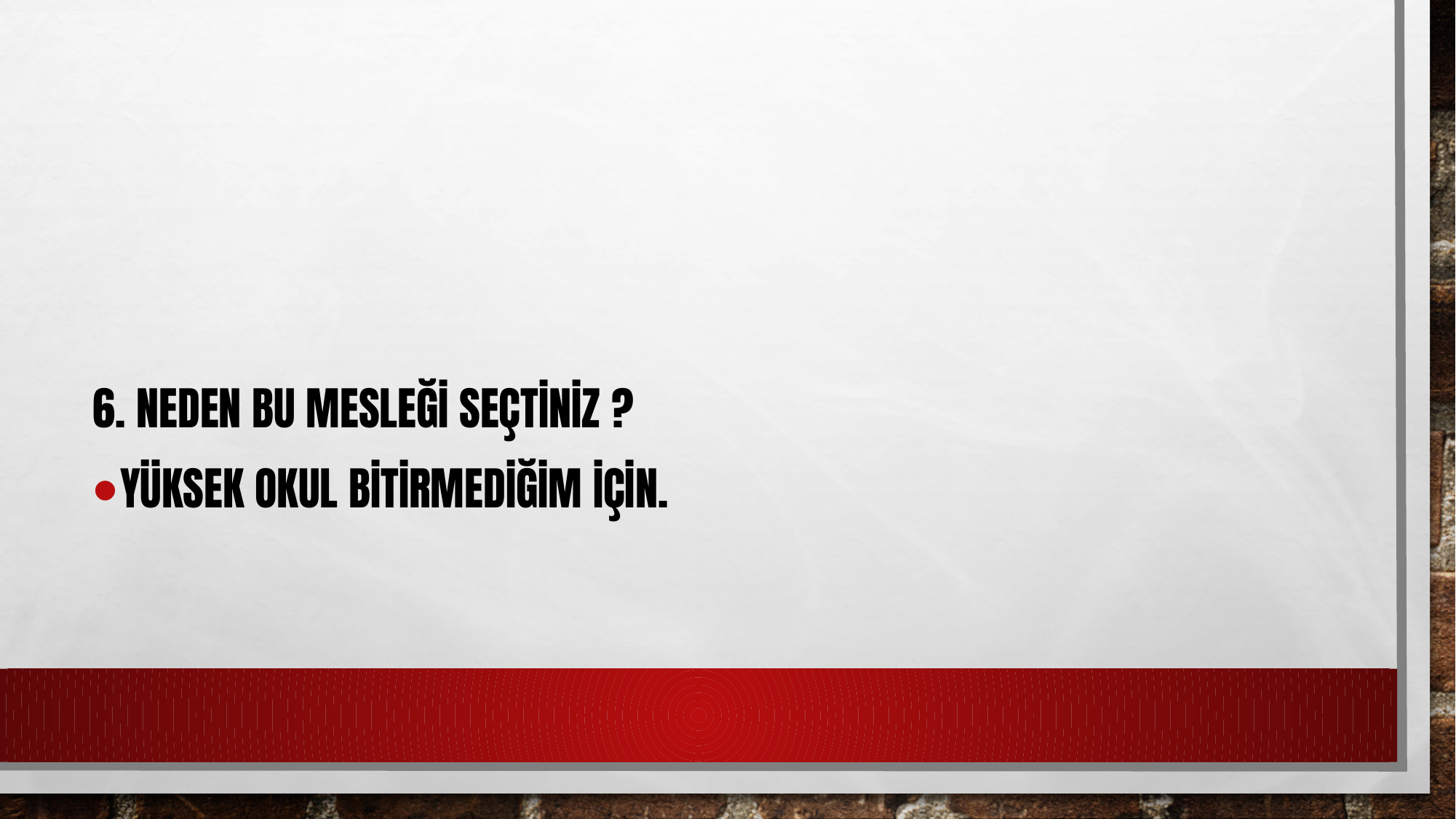

6. NEDEN BU MESLEĞİ SEÇTİNİZ ?
YÜKSEK OKUL BİTİRMEDİĞİM İÇİN.